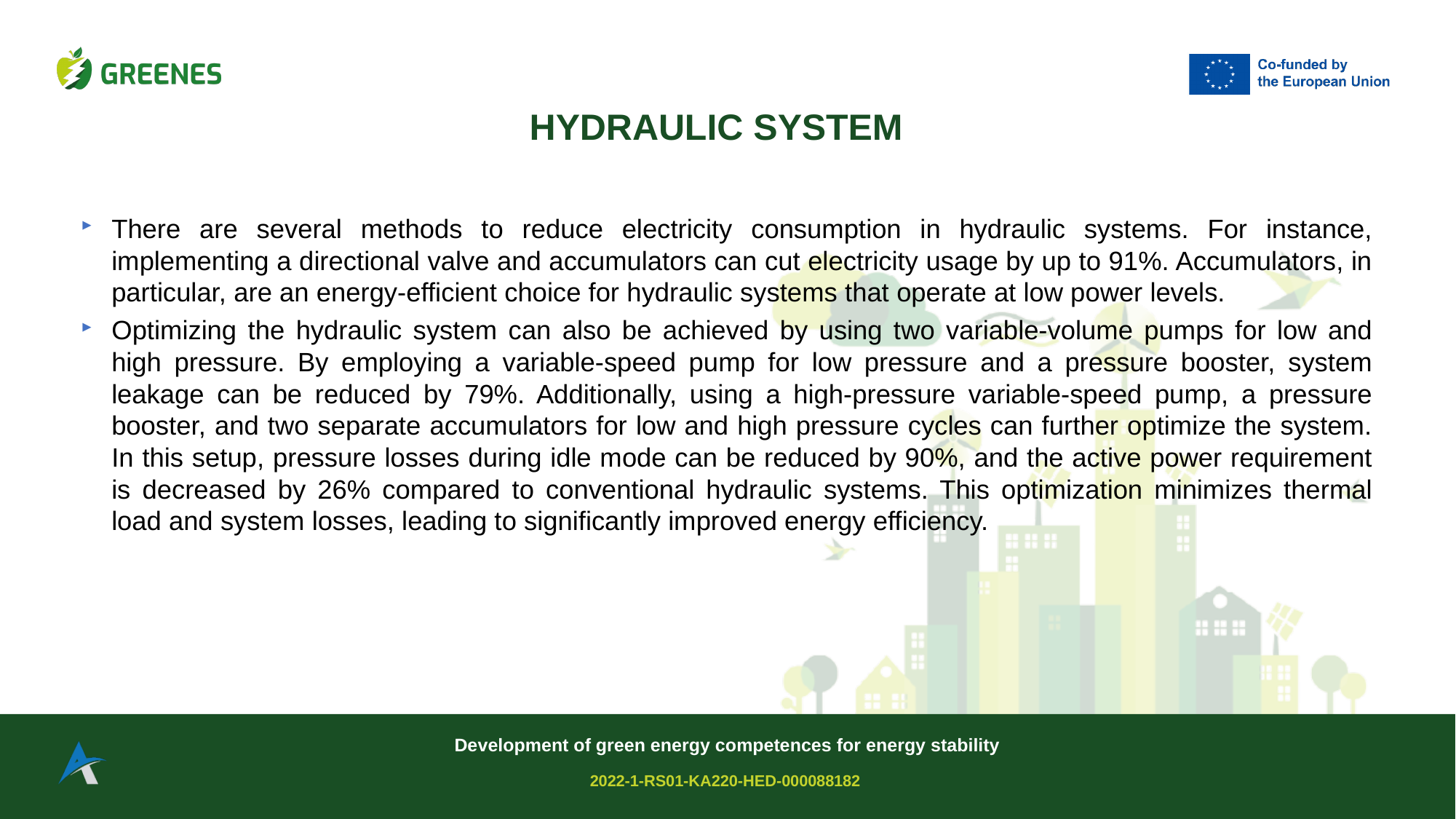

HYDRAULIC SYSTEM
There are several methods to reduce electricity consumption in hydraulic systems. For instance, implementing a directional valve and accumulators can cut electricity usage by up to 91%. Accumulators, in particular, are an energy-efficient choice for hydraulic systems that operate at low power levels.
Optimizing the hydraulic system can also be achieved by using two variable-volume pumps for low and high pressure. By employing a variable-speed pump for low pressure and a pressure booster, system leakage can be reduced by 79%. Additionally, using a high-pressure variable-speed pump, a pressure booster, and two separate accumulators for low and high pressure cycles can further optimize the system. In this setup, pressure losses during idle mode can be reduced by 90%, and the active power requirement is decreased by 26% compared to conventional hydraulic systems. This optimization minimizes thermal load and system losses, leading to significantly improved energy efficiency.